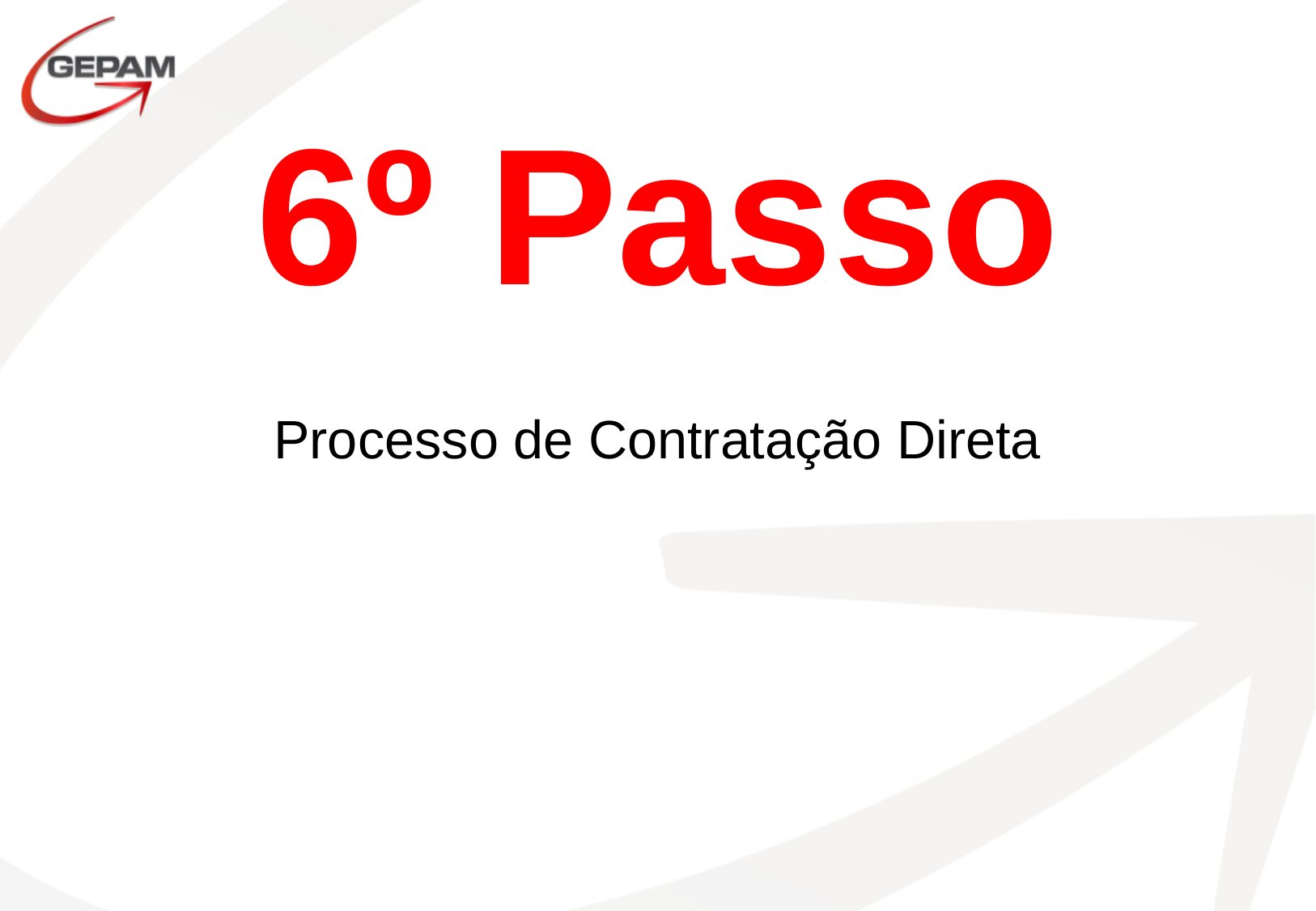

# 6º Passo
Processo de Contratação Direta